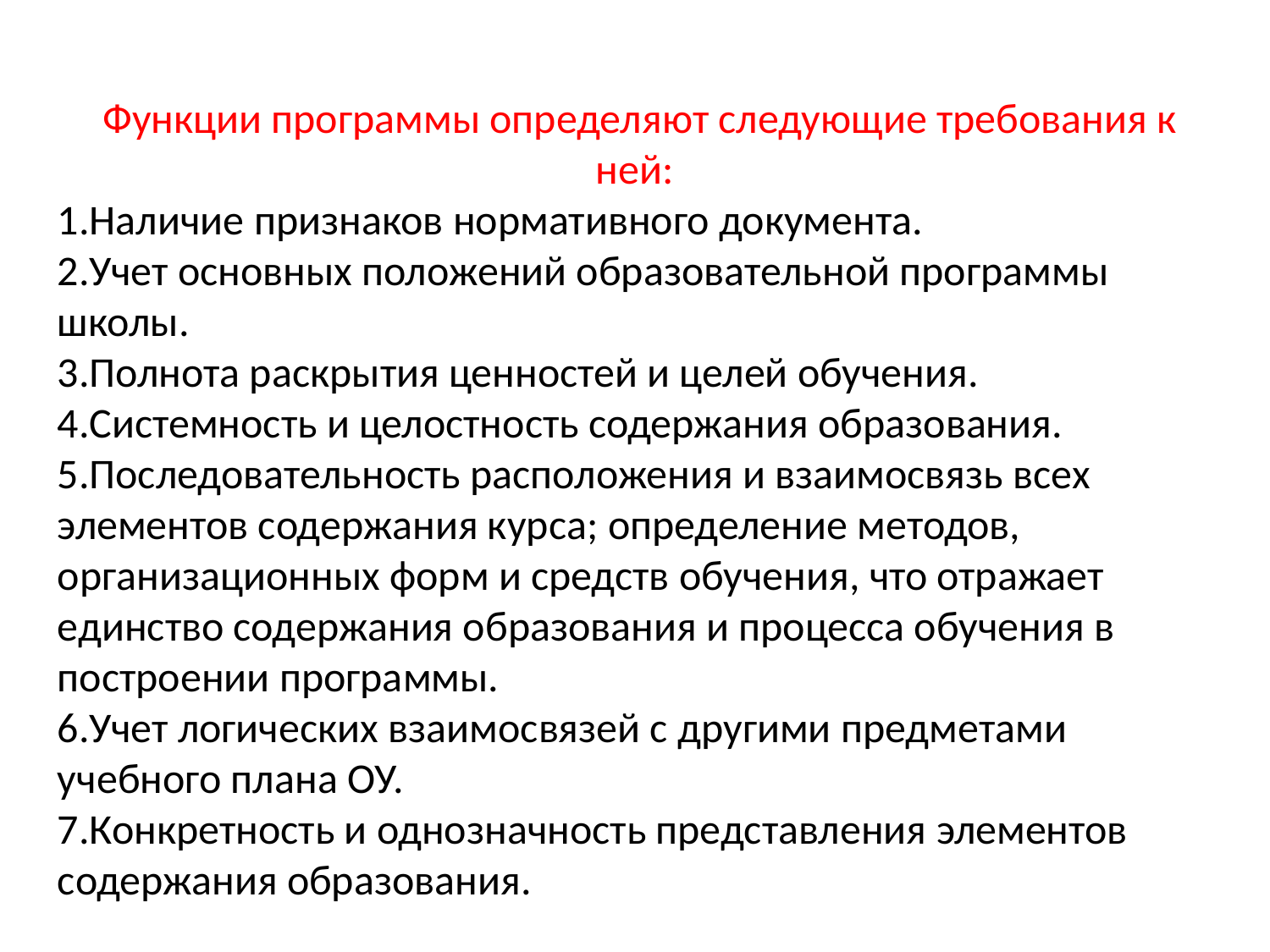

Функции программы определяют следующие требования к ней:
1.Наличие признаков нормативного документа.
2.Учет основных положений образовательной программы школы.
3.Полнота раскрытия ценностей и целей обучения.
4.Системность и целостность содержания образования.
5.Последовательность расположения и взаимосвязь всех элементов содержания курса; определение методов, организационных форм и средств обучения, что отражает единство содержания образования и процесса обучения в построении программы.
6.Учет логических взаимосвязей с другими предметами учебного плана ОУ.
7.Конкретность и однозначность представления элементов содержания образования.